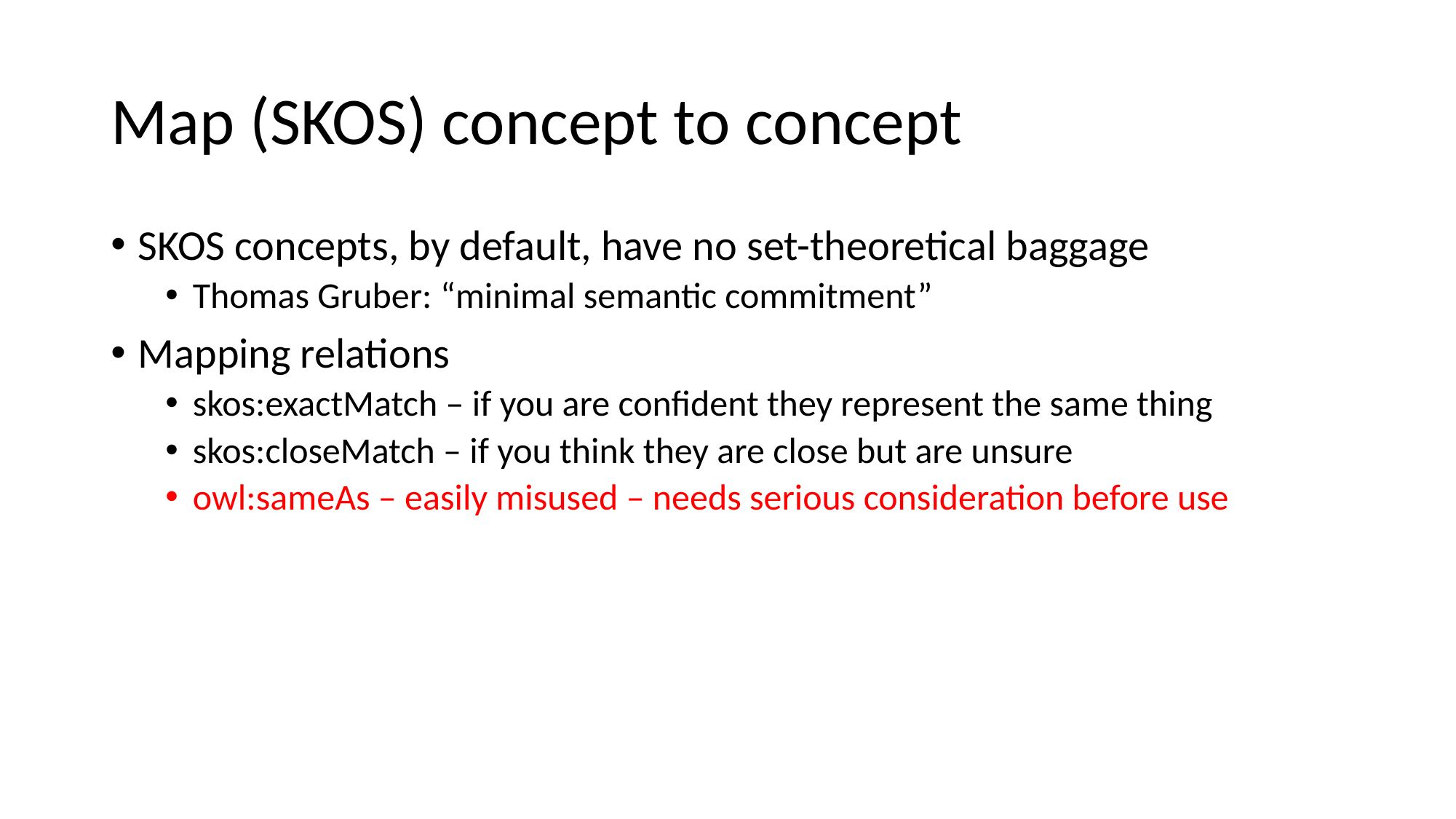

# Map (SKOS) concept to concept
SKOS concepts, by default, have no set-theoretical baggage
Thomas Gruber: “minimal semantic commitment”
Mapping relations
skos:exactMatch – if you are confident they represent the same thing
skos:closeMatch – if you think they are close but are unsure
owl:sameAs – easily misused – needs serious consideration before use